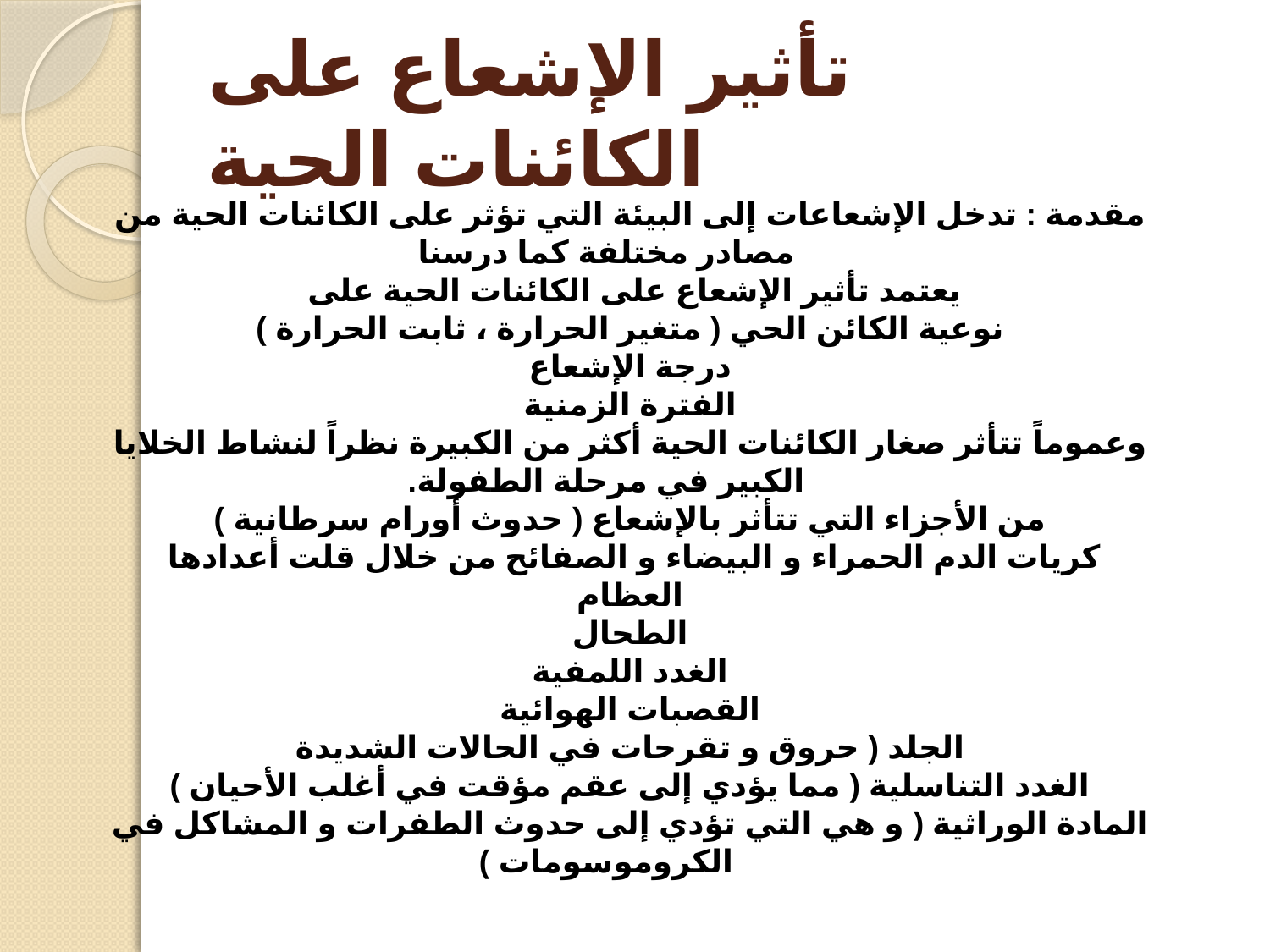

# تأثير الإشعاع على الكائنات الحية
مقدمة : تدخل الإشعاعات إلى البيئة التي تؤثر على الكائنات الحية من مصادر مختلفة كما درسنا
يعتمد تأثير الإشعاع على الكائنات الحية على
نوعية الكائن الحي ( متغير الحرارة ، ثابت الحرارة )
درجة الإشعاع
الفترة الزمنية
وعموماً تتأثر صغار الكائنات الحية أكثر من الكبيرة نظراً لنشاط الخلايا الكبير في مرحلة الطفولة.
من الأجزاء التي تتأثر بالإشعاع ( حدوث أورام سرطانية )
كريات الدم الحمراء و البيضاء و الصفائح من خلال قلت أعدادها
العظام
الطحال
الغدد اللمفية
القصبات الهوائية
الجلد ( حروق و تقرحات في الحالات الشديدة
الغدد التناسلية ( مما يؤدي إلى عقم مؤقت في أغلب الأحيان )
المادة الوراثية ( و هي التي تؤدي إلى حدوث الطفرات و المشاكل في الكروموسومات )